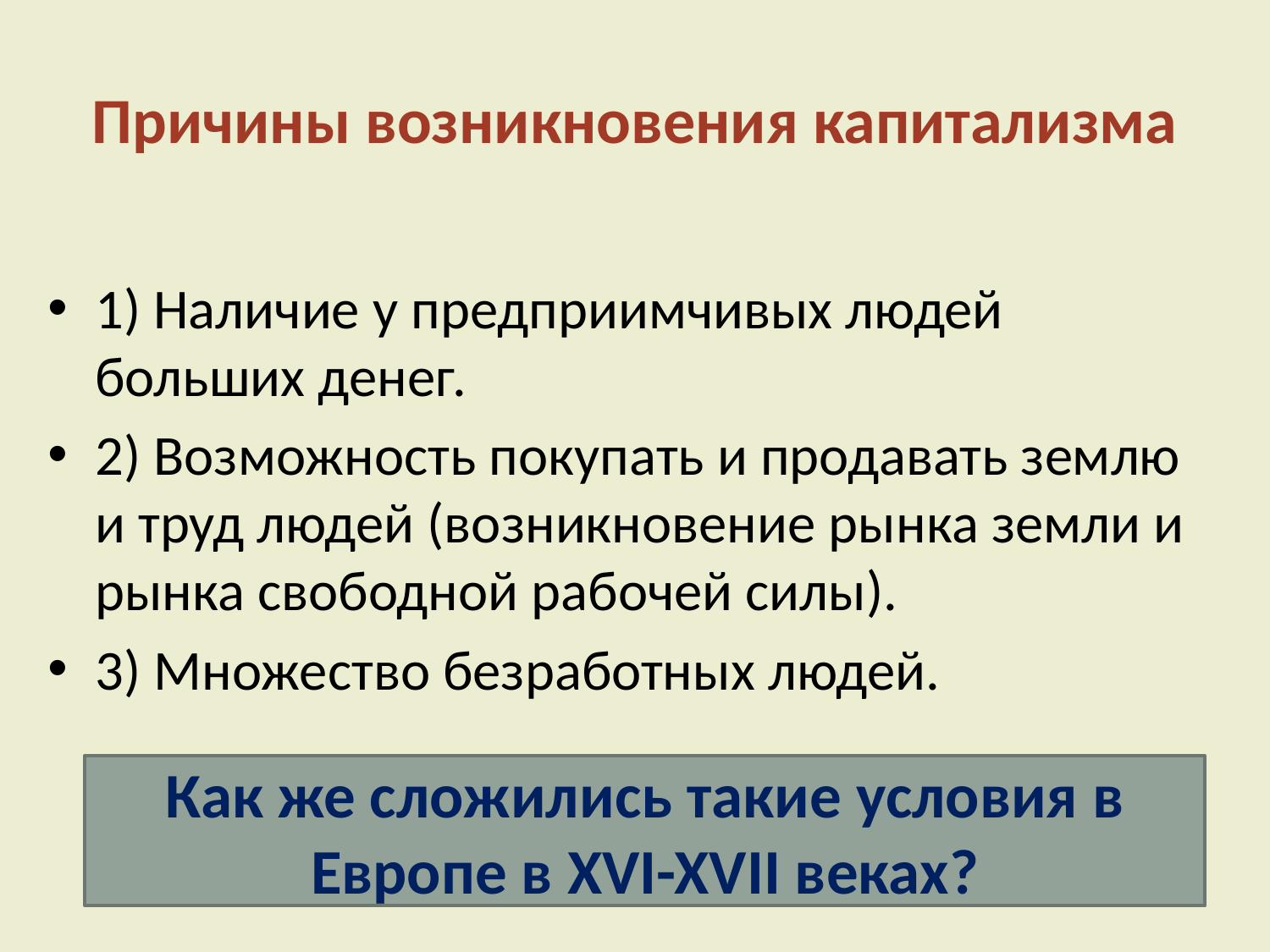

# Причины возникновения капитализма
1) Наличие у предприимчивых людей больших денег.
2) Возможность покупать и продавать землю и труд людей (возникновение рынка земли и рынка свободной рабочей силы).
3) Множество безработных людей.
Как же сложились такие условия в Европе в XVI-XVII веках?